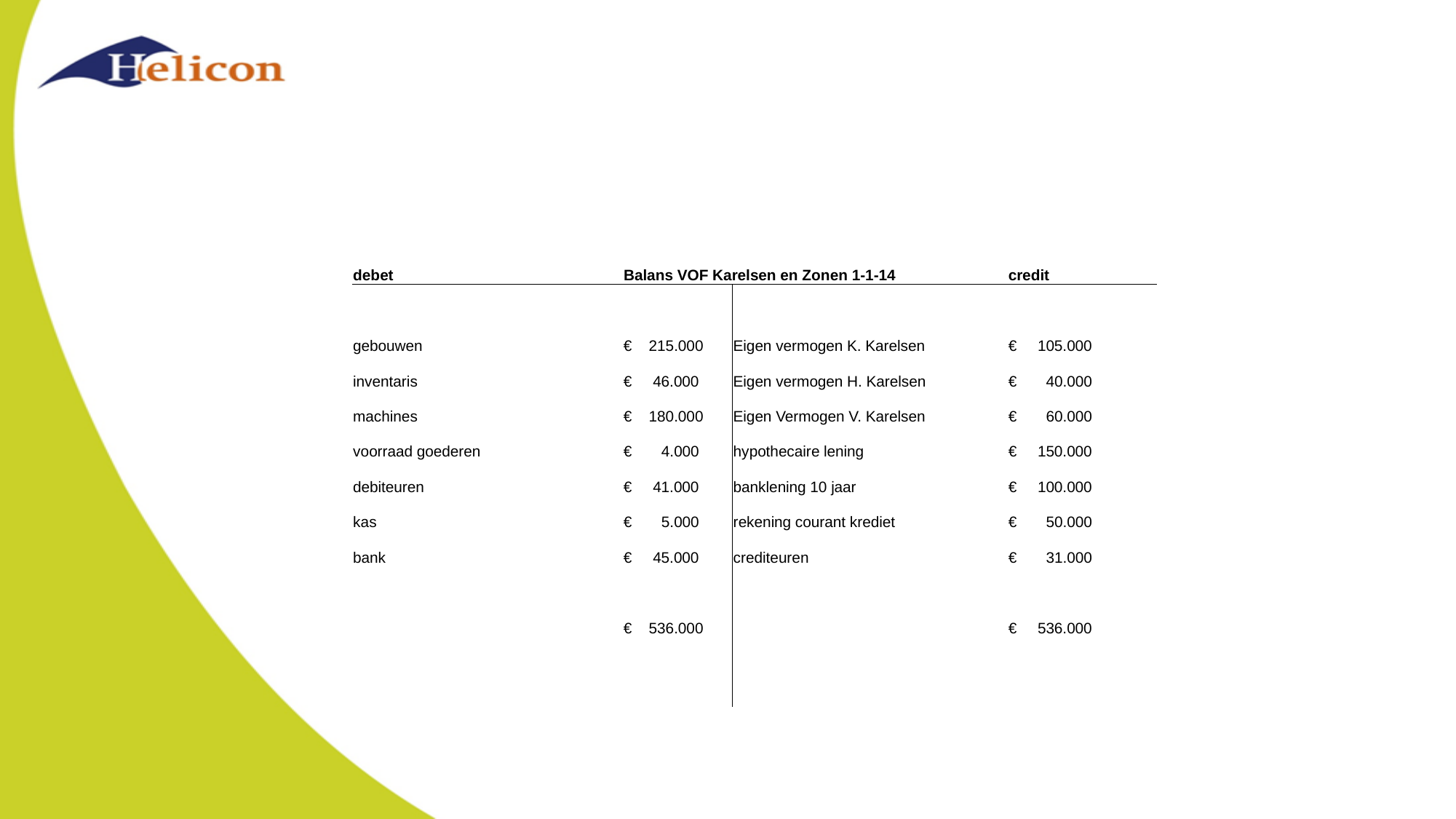

#
| debet | Balans VOF Karelsen en Zonen 1-1-14 |  | credit |
| --- | --- | --- | --- |
|  |  |  |  |
| gebouwen | € 215.000 | Eigen vermogen K. Karelsen | € 105.000 |
| inventaris | € 46.000 | Eigen vermogen H. Karelsen | € 40.000 |
| machines | € 180.000 | Eigen Vermogen V. Karelsen | € 60.000 |
| voorraad goederen | € 4.000 | hypothecaire lening | € 150.000 |
| debiteuren | € 41.000 | banklening 10 jaar | € 100.000 |
| kas | € 5.000 | rekening courant krediet | € 50.000 |
| bank | € 45.000 | crediteuren | € 31.000 |
|  |  |  |  |
|  | € 536.000 |  | € 536.000 |
|  |  |  |  |
|  |  |  |  |